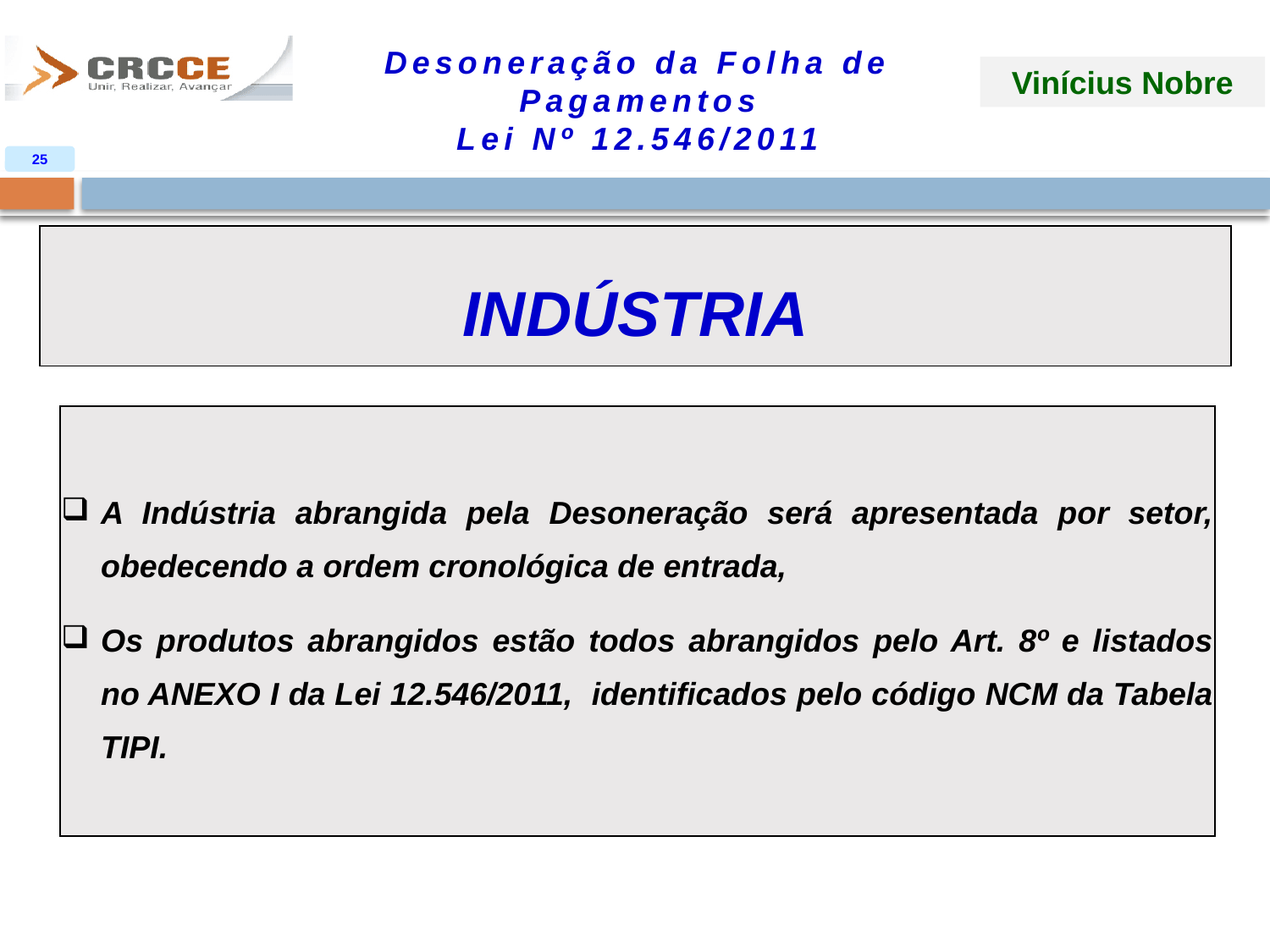

25
| INDÚSTRIA |
| --- |
| A Indústria abrangida pela Desoneração será apresentada por setor, obedecendo a ordem cronológica de entrada, Os produtos abrangidos estão todos abrangidos pelo Art. 8º e listados no ANEXO I da Lei 12.546/2011, identificados pelo código NCM da Tabela TIPI. |
| --- |